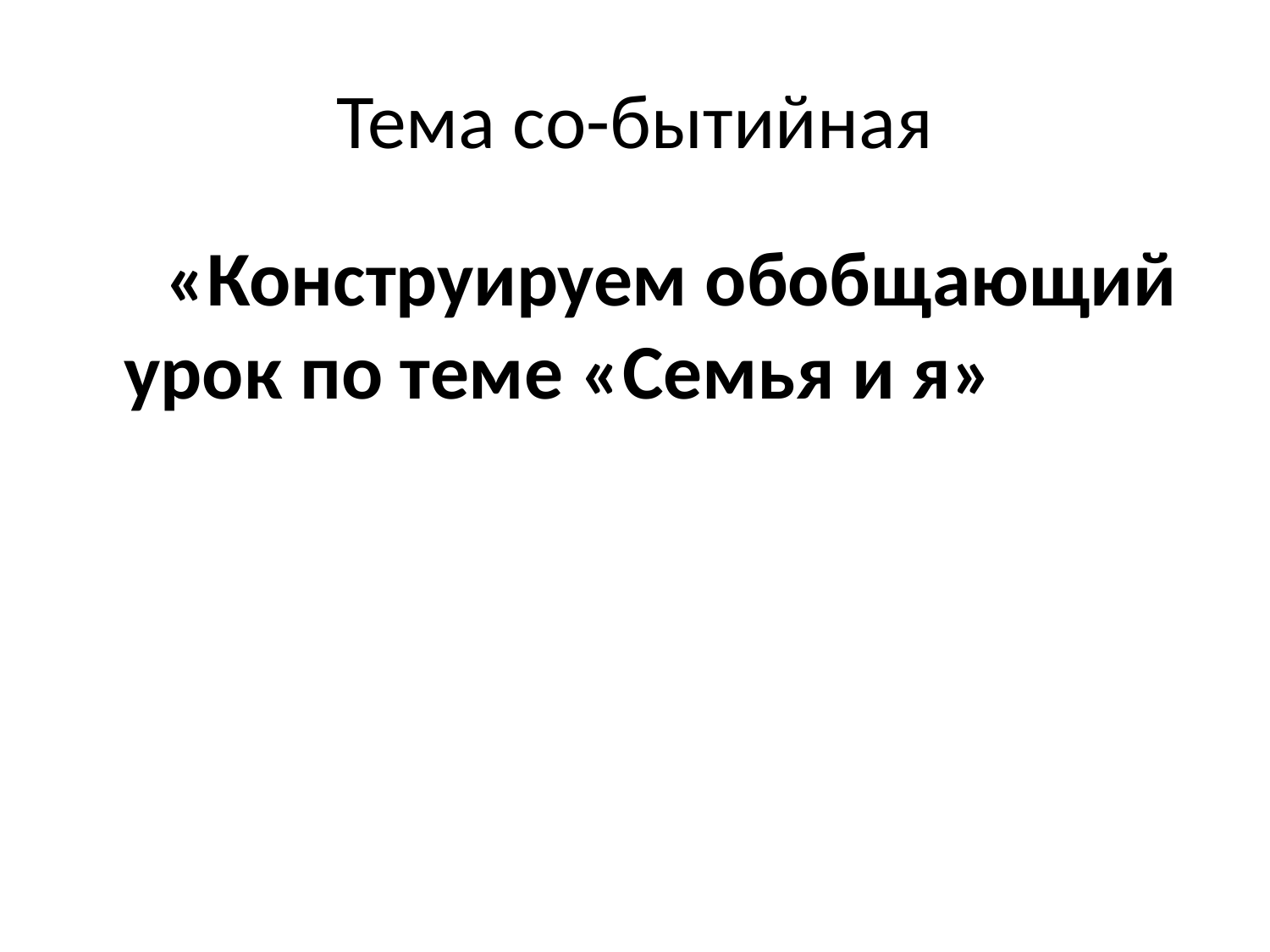

# Тема со-бытийная
       «Конструируем обобщающий урок по теме «Семья и я»